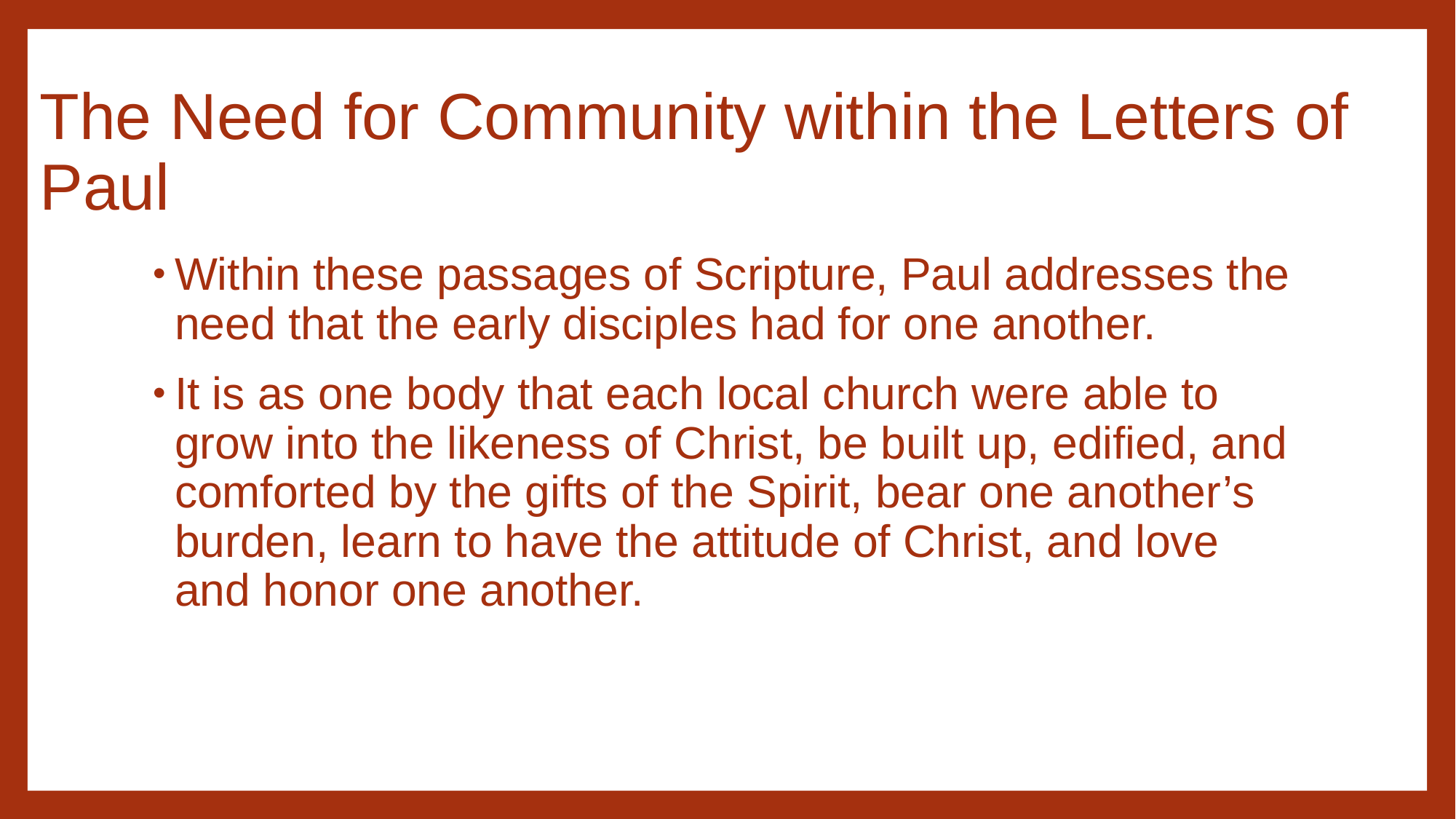

# The Need for Community within the Letters of Paul
Within these passages of Scripture, Paul addresses the need that the early disciples had for one another.
It is as one body that each local church were able to grow into the likeness of Christ, be built up, edified, and comforted by the gifts of the Spirit, bear one another’s burden, learn to have the attitude of Christ, and love and honor one another.